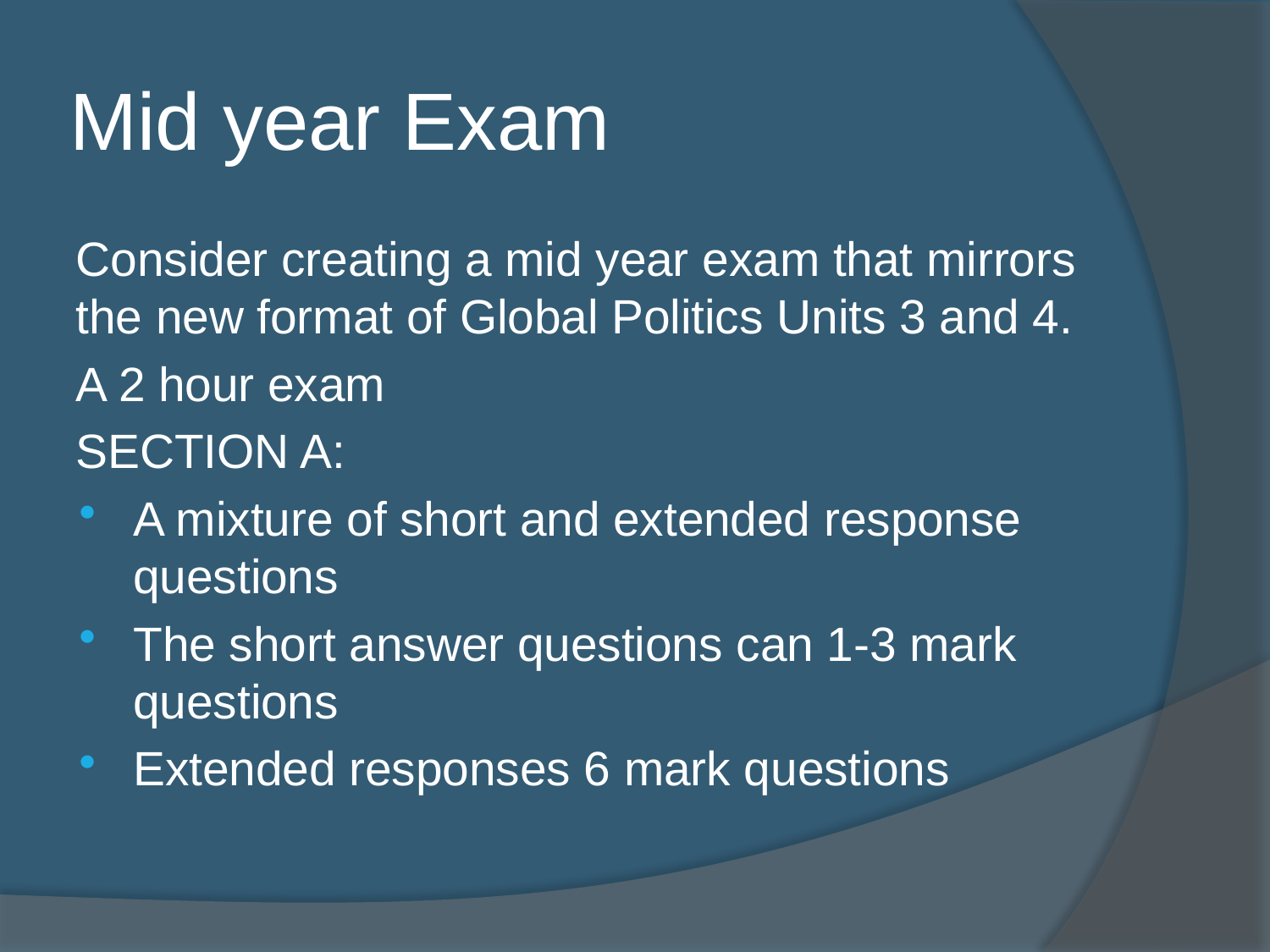

# Mid year Exam
Consider creating a mid year exam that mirrors the new format of Global Politics Units 3 and 4.
A 2 hour exam
SECTION A:
A mixture of short and extended response questions
The short answer questions can 1-3 mark questions
Extended responses 6 mark questions